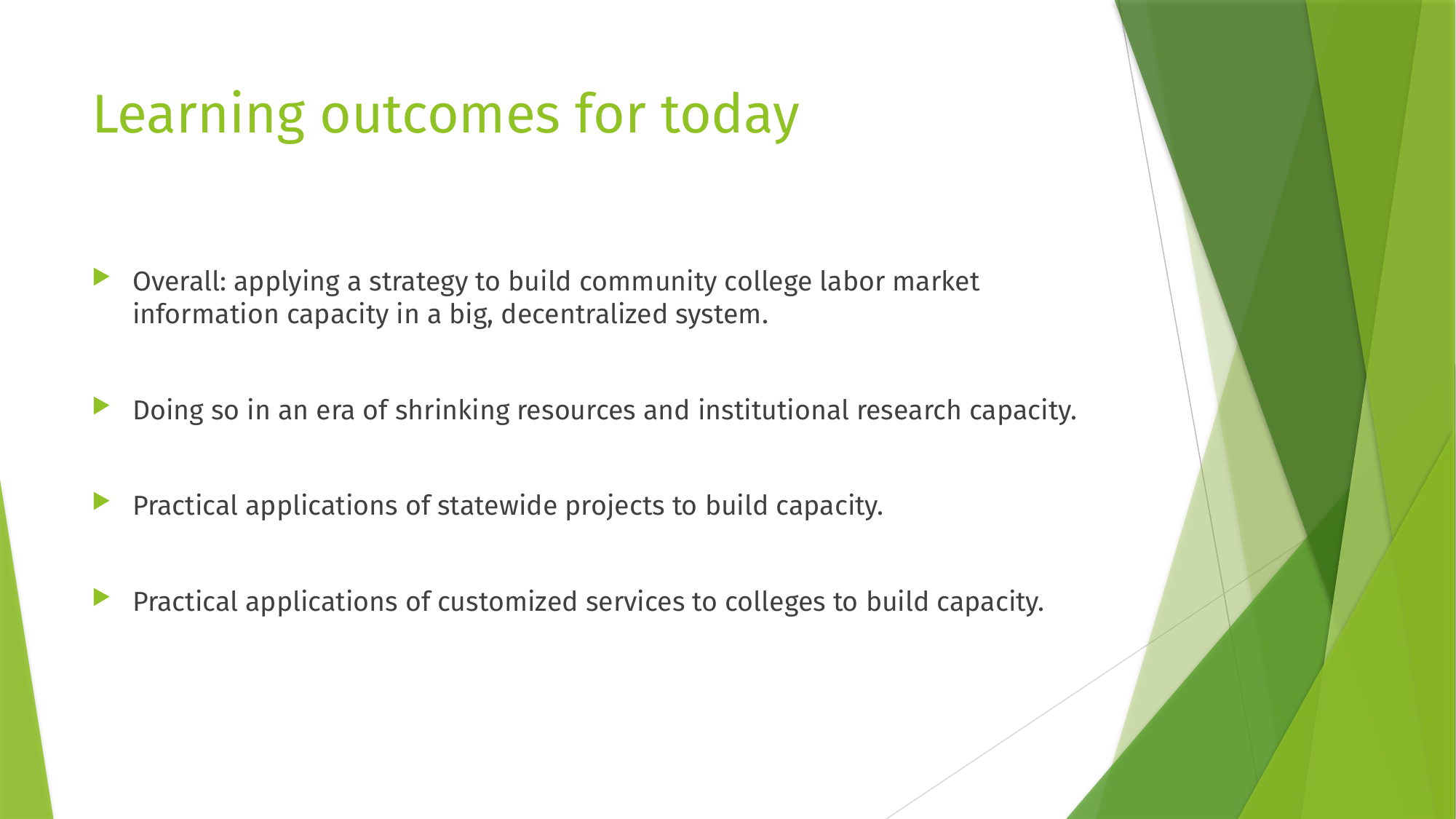

# Learning outcomes for today
Overall: applying a strategy to build community college labor market information capacity in a big, decentralized system.

Doing so in an era of shrinking resources and institutional research capacity.

Practical applications of statewide projects to build capacity.

Practical applications of customized services to colleges to build capacity.